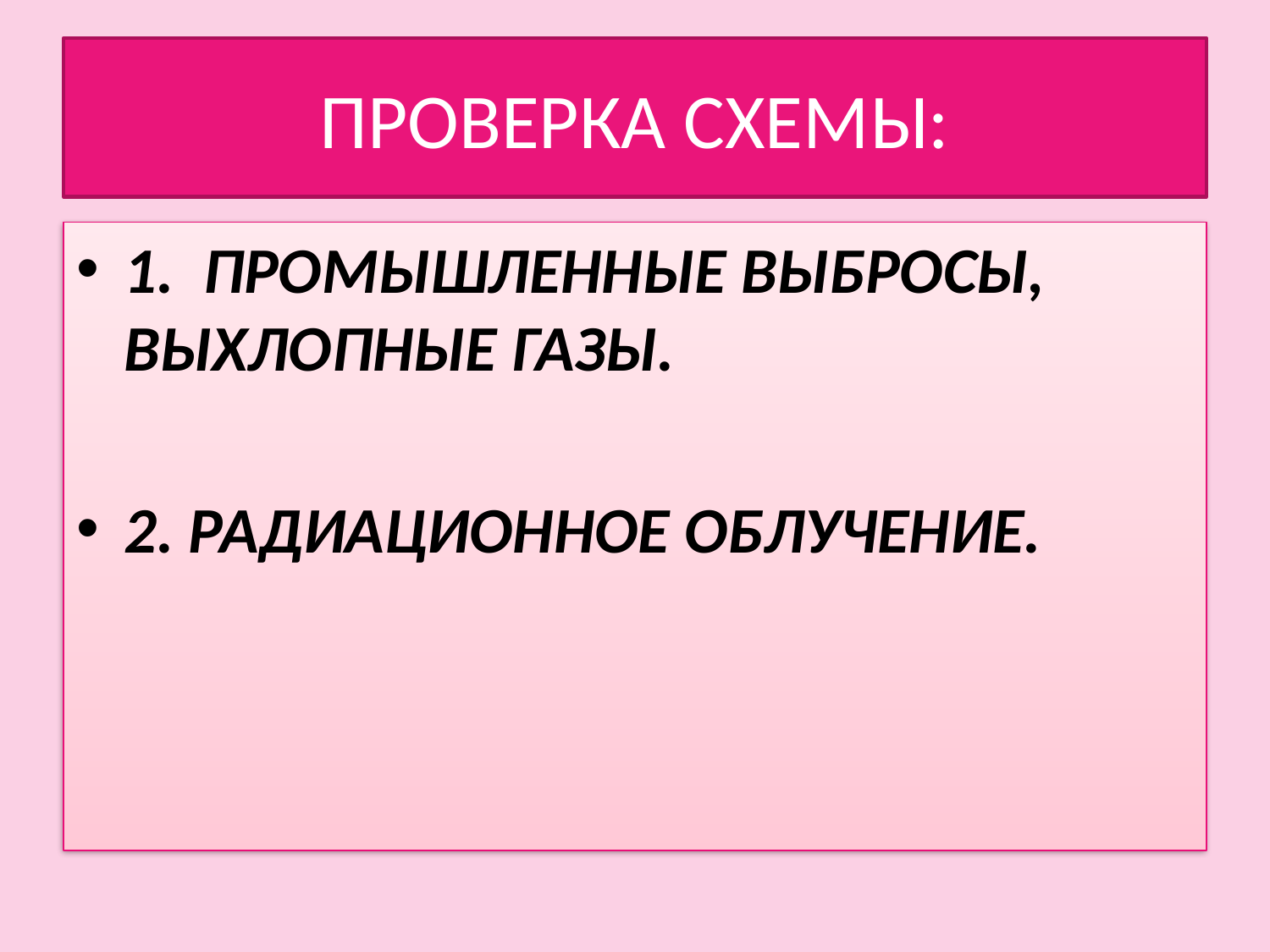

# ПРОВЕРКА СХЕМЫ:
1.  ПРОМЫШЛЕННЫЕ ВЫБРОСЫ, ВЫХЛОПНЫЕ ГАЗЫ.

2. РАДИАЦИОННОЕ ОБЛУЧЕНИЕ.